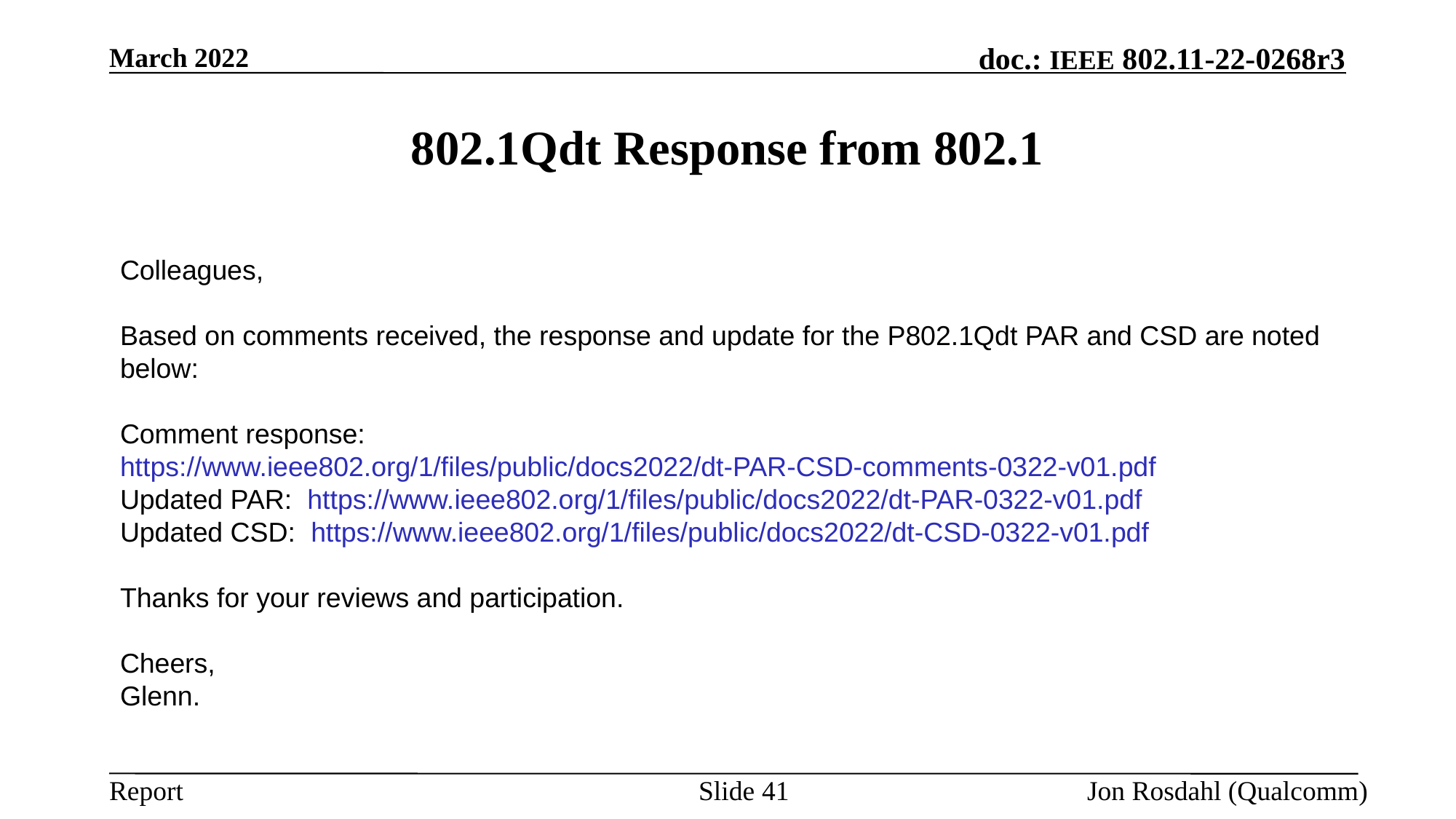

March 2022
# 802.1Qdt Response from 802.1
Colleagues,

Based on comments received, the response and update for the P802.1Qdt PAR and CSD are noted below:

Comment response:   https://www.ieee802.org/1/files/public/docs2022/dt-PAR-CSD-comments-0322-v01.pdf
Updated PAR:  https://www.ieee802.org/1/files/public/docs2022/dt-PAR-0322-v01.pdf
Updated CSD:  https://www.ieee802.org/1/files/public/docs2022/dt-CSD-0322-v01.pdf

Thanks for your reviews and participation.

Cheers,
Glenn.
Slide 41
Jon Rosdahl (Qualcomm)